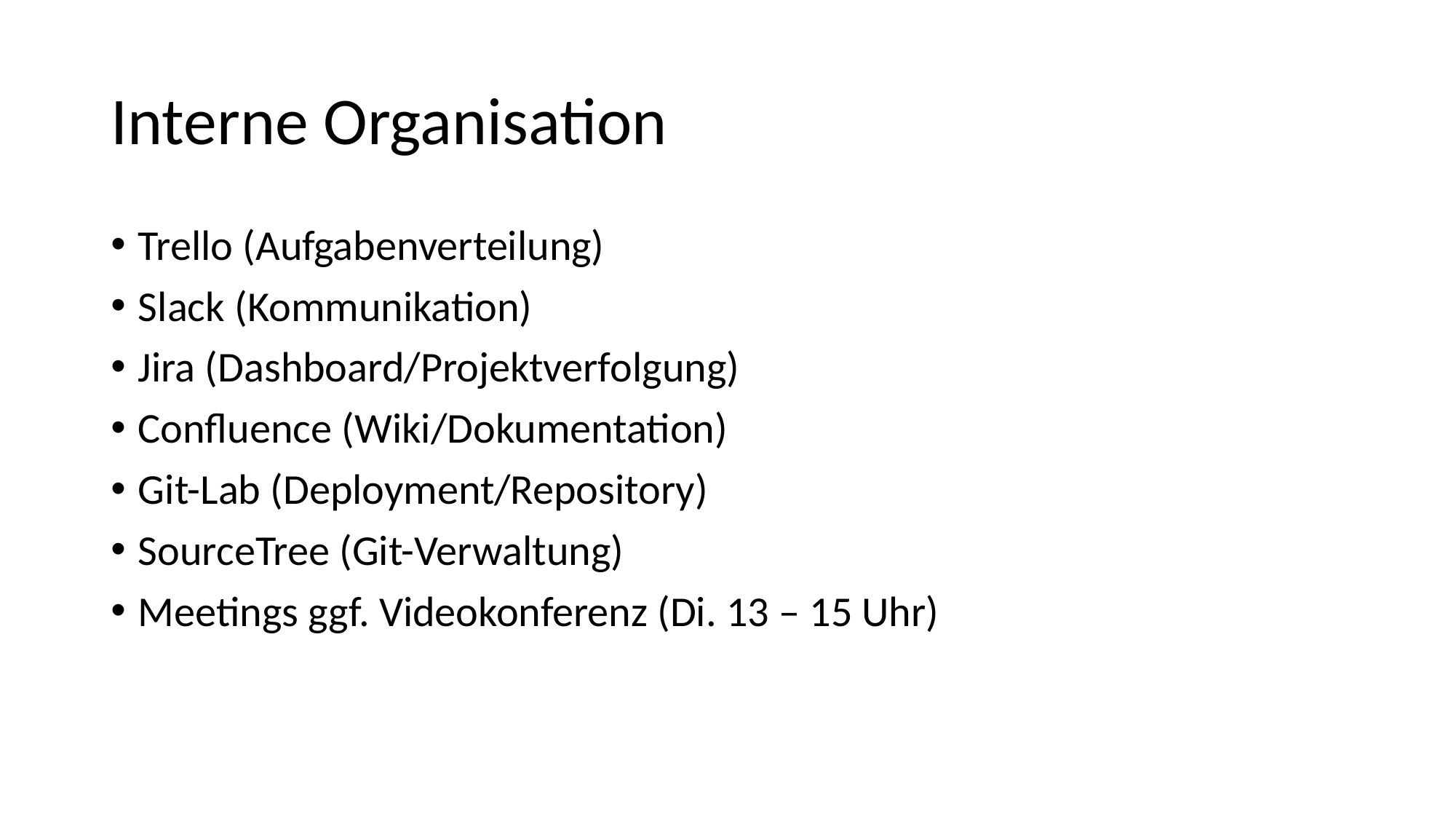

# Interne Organisation
Trello (Aufgabenverteilung)
Slack (Kommunikation)
Jira (Dashboard/Projektverfolgung)
Confluence (Wiki/Dokumentation)
Git-Lab (Deployment/Repository)
SourceTree (Git-Verwaltung)
Meetings ggf. Videokonferenz (Di. 13 – 15 Uhr)